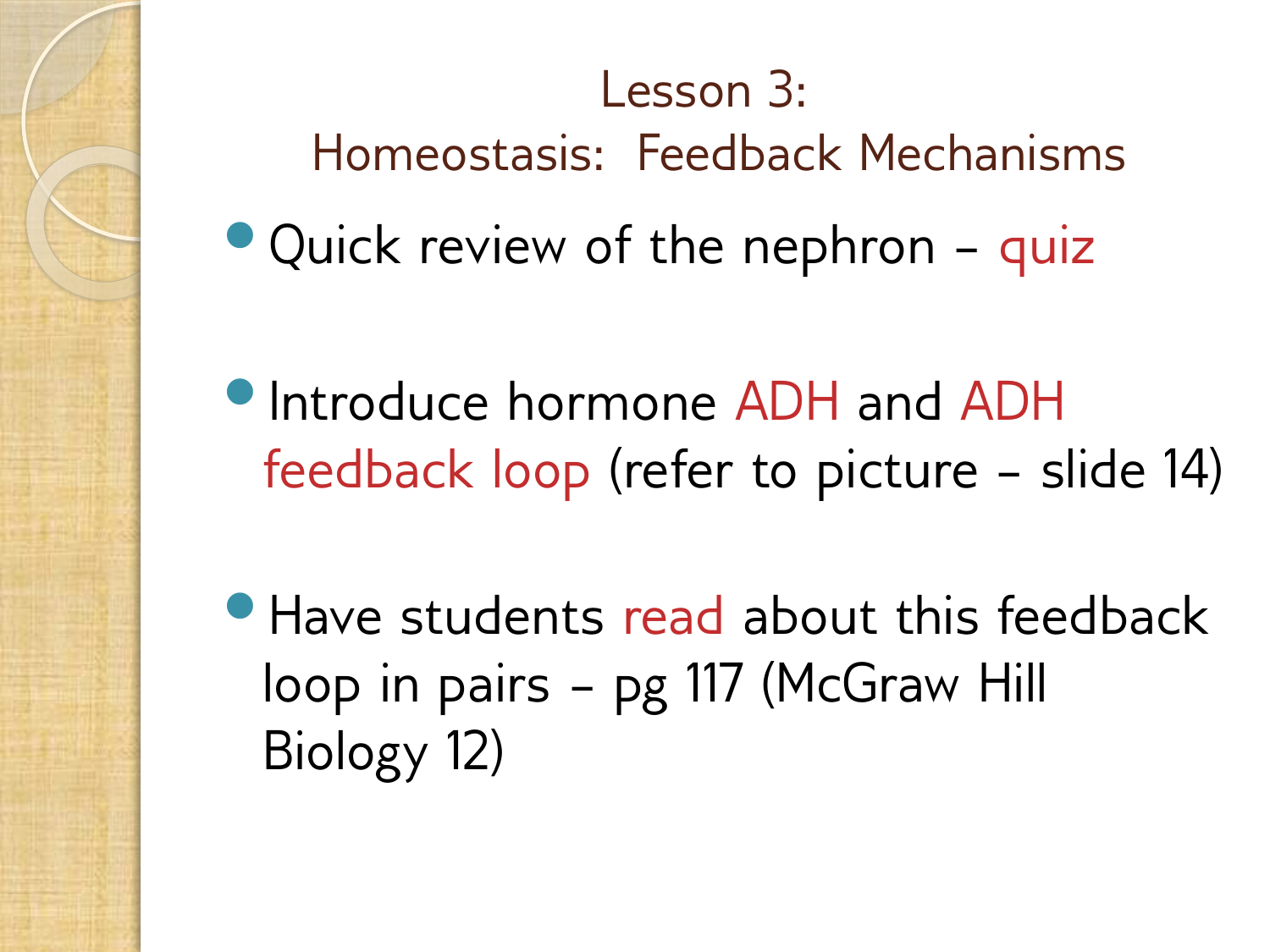

# Lesson 3: Homeostasis:  Feedback Mechanisms
Quick review of the nephron – quiz

Introduce hormone ADH and ADH feedback loop (refer to picture – slide 14)
Have students read about this feedback loop in pairs – pg 117 (McGraw Hill Biology 12)